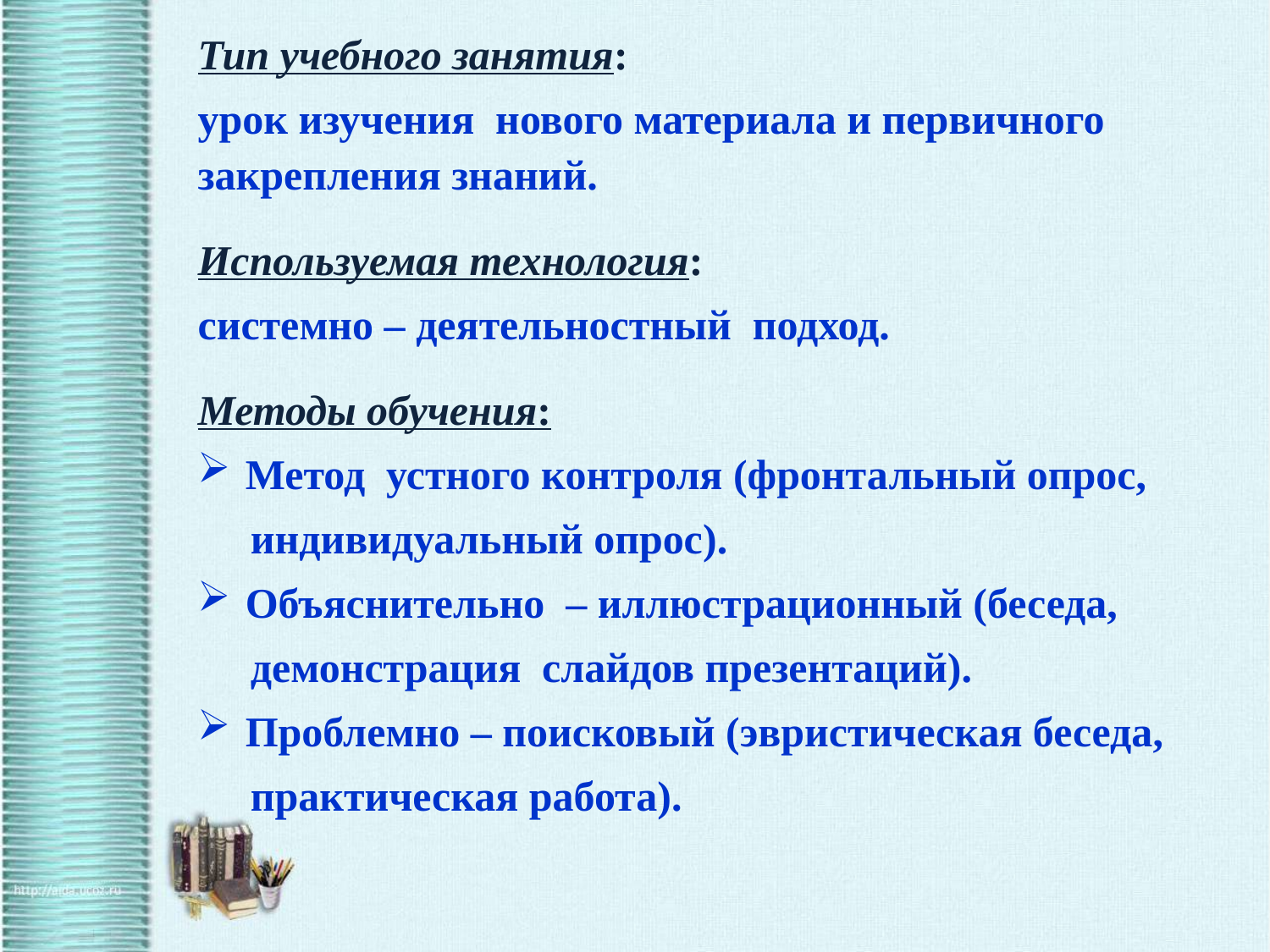

Тип учебного занятия:
урок изучения  нового материала и первичного закрепления знаний.

Используемая технология:
системно – деятельностный  подход.

Методы обучения:
Метод  устного контроля (фронтальный опрос,
     индивидуальный опрос).
Объяснительно  – иллюстрационный (беседа,
     демонстрация  слайдов презентаций).
Проблемно – поисковый (эвристическая беседа,
     практическая работа).